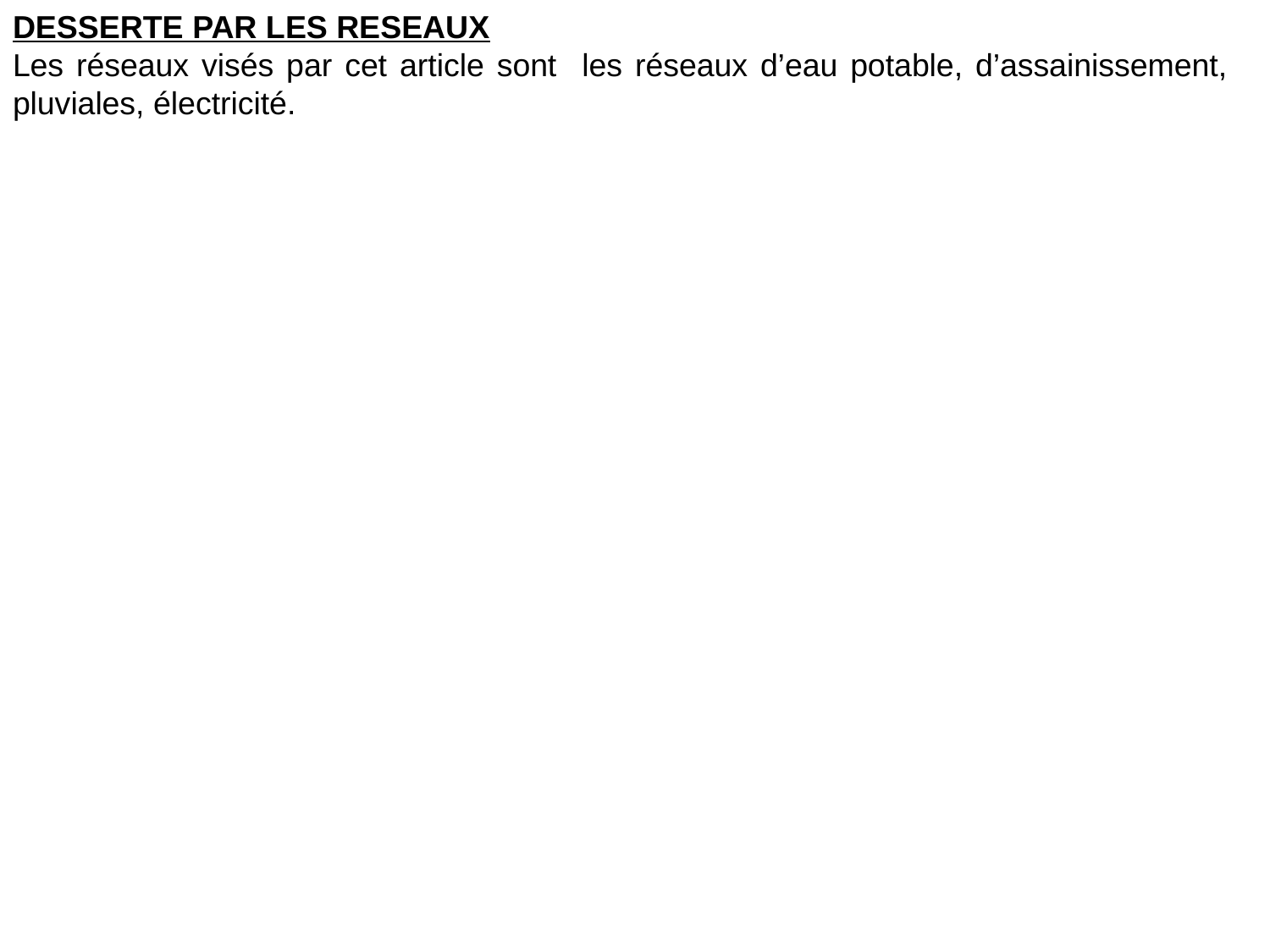

DESSERTE PAR LES RESEAUX
Les réseaux visés par cet article sont  les réseaux d’eau potable, d’assainissement, pluviales, électricité.